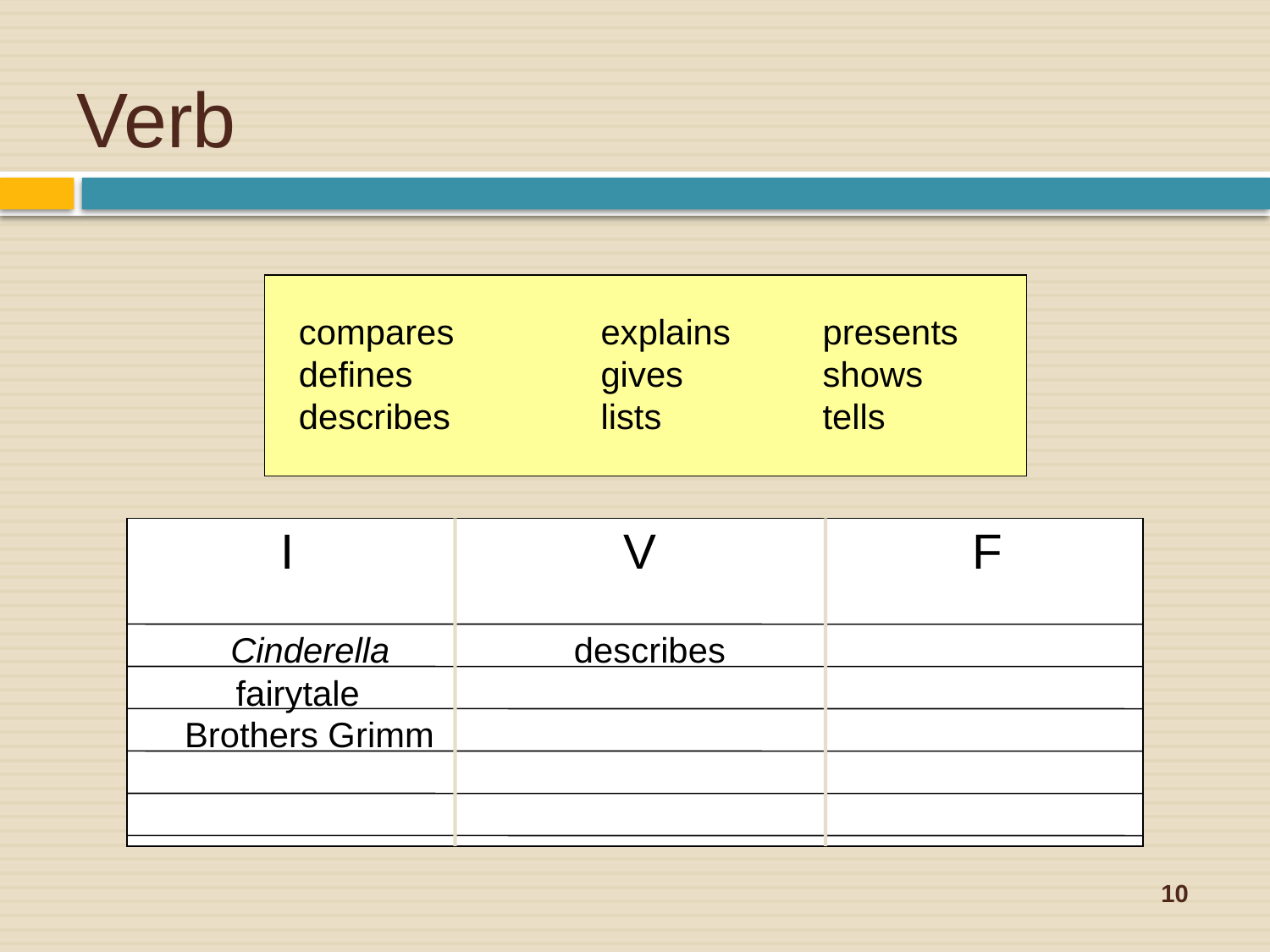

# Verb

compares
defines
describes
explains
gives
lists
presents
shows
tells
I
V
F

Cinderella
describes

fairytale

Brothers Grimm

10